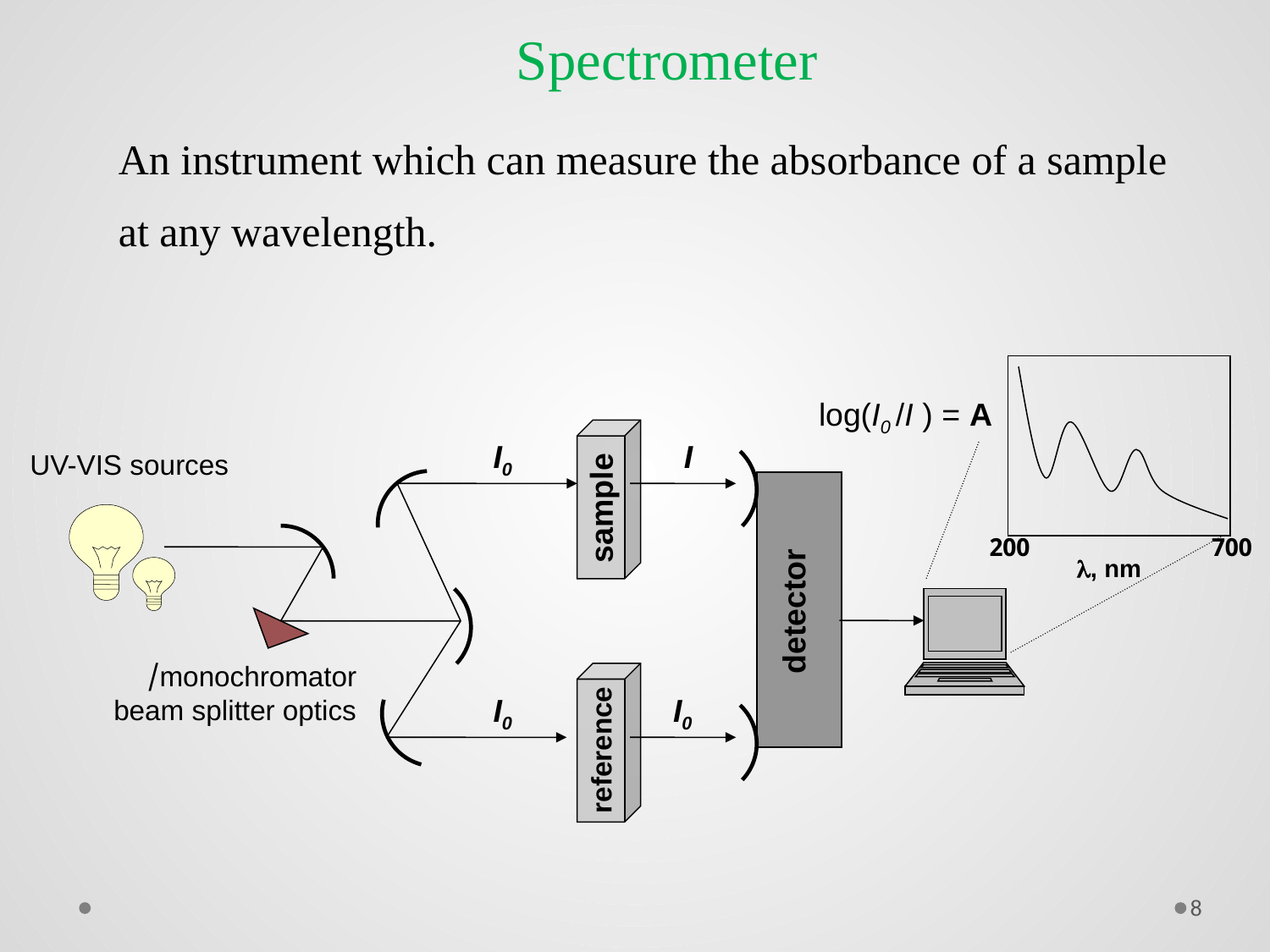

Spectrometer
An instrument which can measure the absorbance of a sample
at any wavelength.

log(I0 /I ) = A

I0
I
UV-VIS sources

sample

200
700

λ, nm

detector

monochromator/
beam splitter optics

I0
I0

reference

8